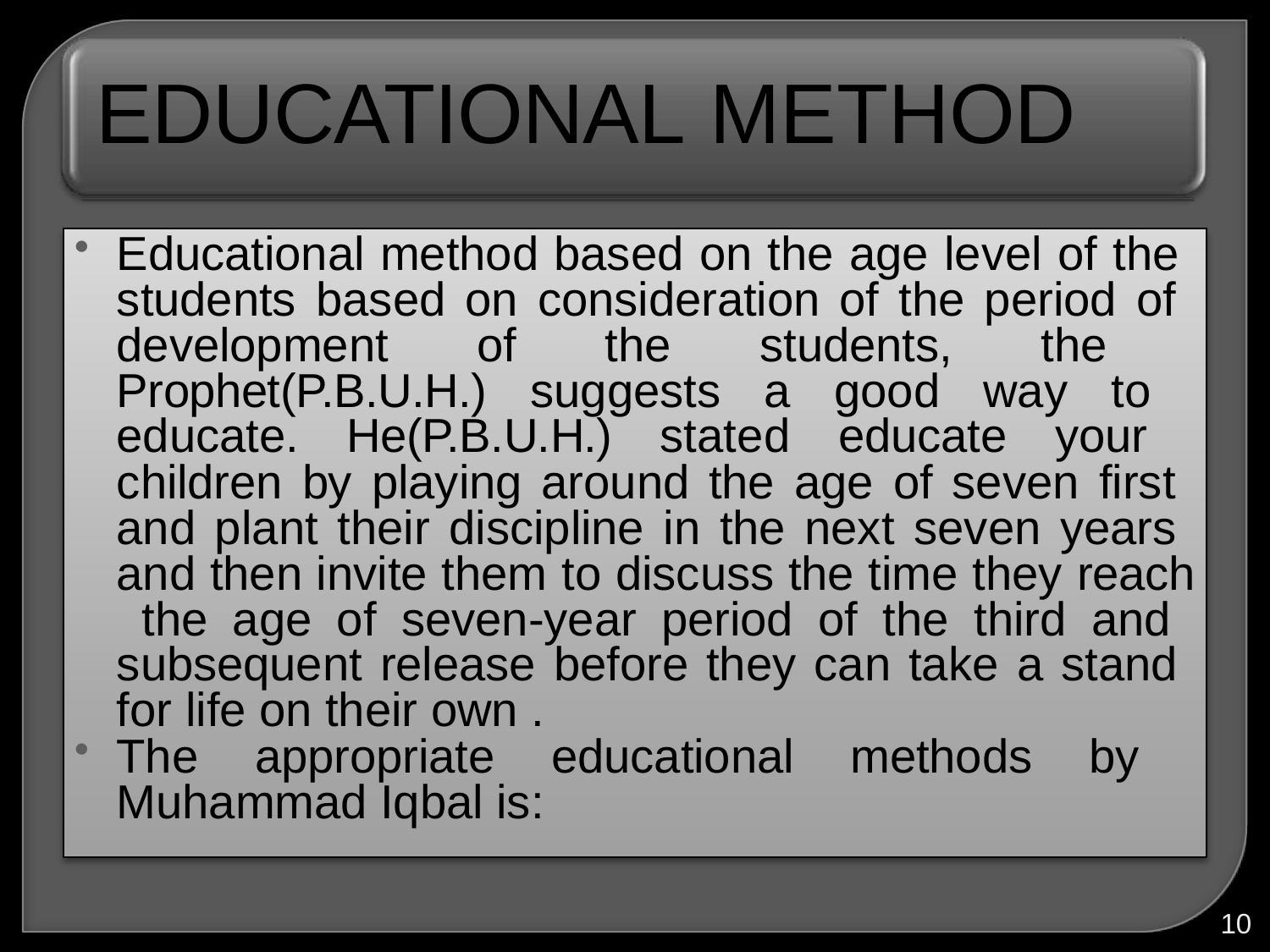

# EDUCATIONAL METHOD

Educational method based on the age level of the  students based on consideration of the period of  development of the students, the  Prophet(P.B.U.H.) suggests a good way to  educate. He(P.B.U.H.) stated educate your  children by playing around the age of seven first  and plant their discipline in the next seven years  and then invite them to discuss the time they reach  the age of seven-year period of the third and  subsequent release before they can take a stand  for life on their own .
The appropriate educational methods by  Muhammad Iqbal is:

10